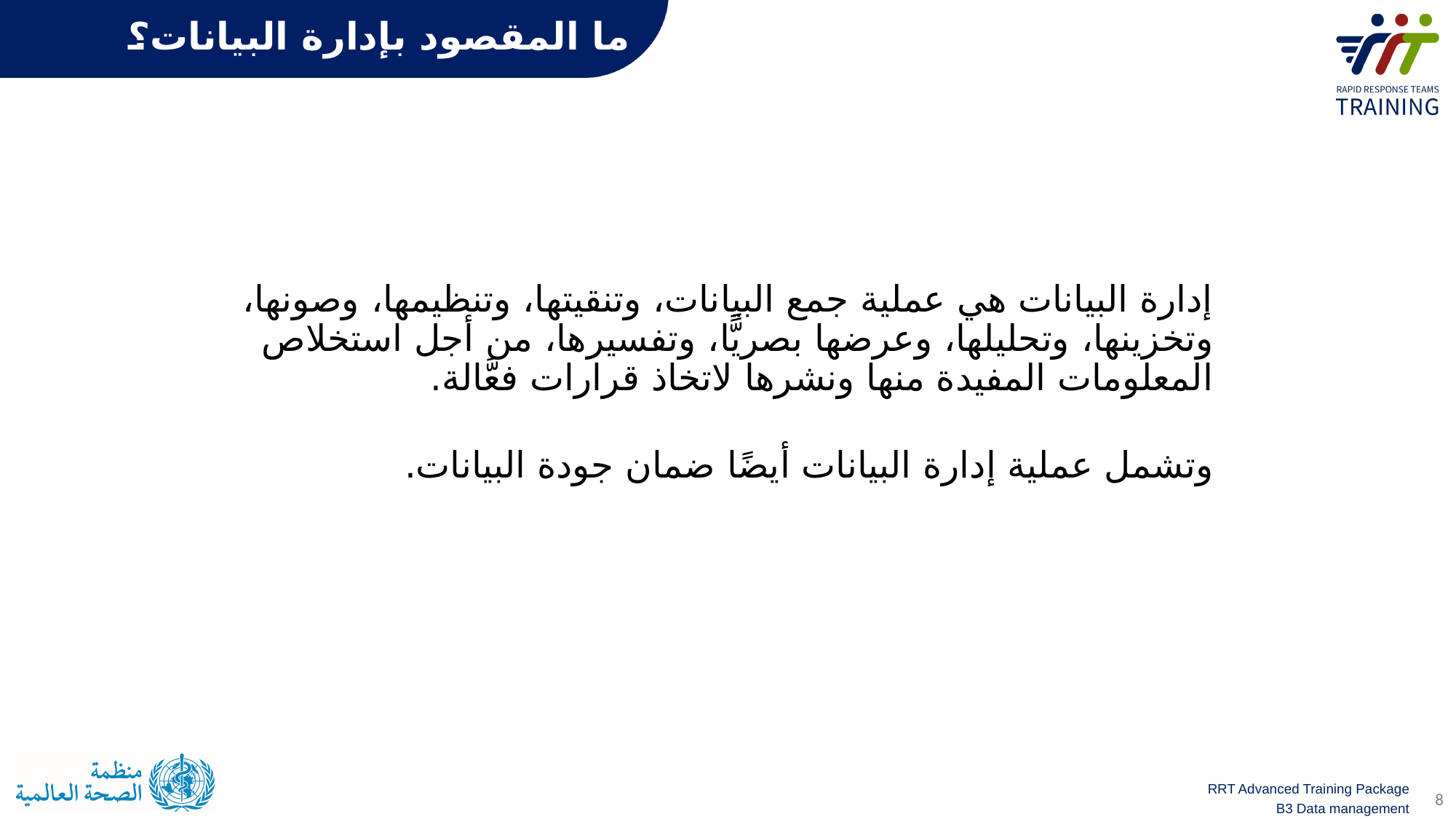

ما المقصود بإدارة البيانات؟
إدارة البيانات هي عملية جمع البيانات، وتنقيتها، وتنظيمها، وصونها، وتخزينها، وتحليلها، وعرضها بصريًّا، وتفسيرها، من أجل استخلاص المعلومات المفيدة منها ونشرها لاتخاذ قرارات فعَّالة.

وتشمل عملية إدارة البيانات أيضًا ضمان جودة البيانات.